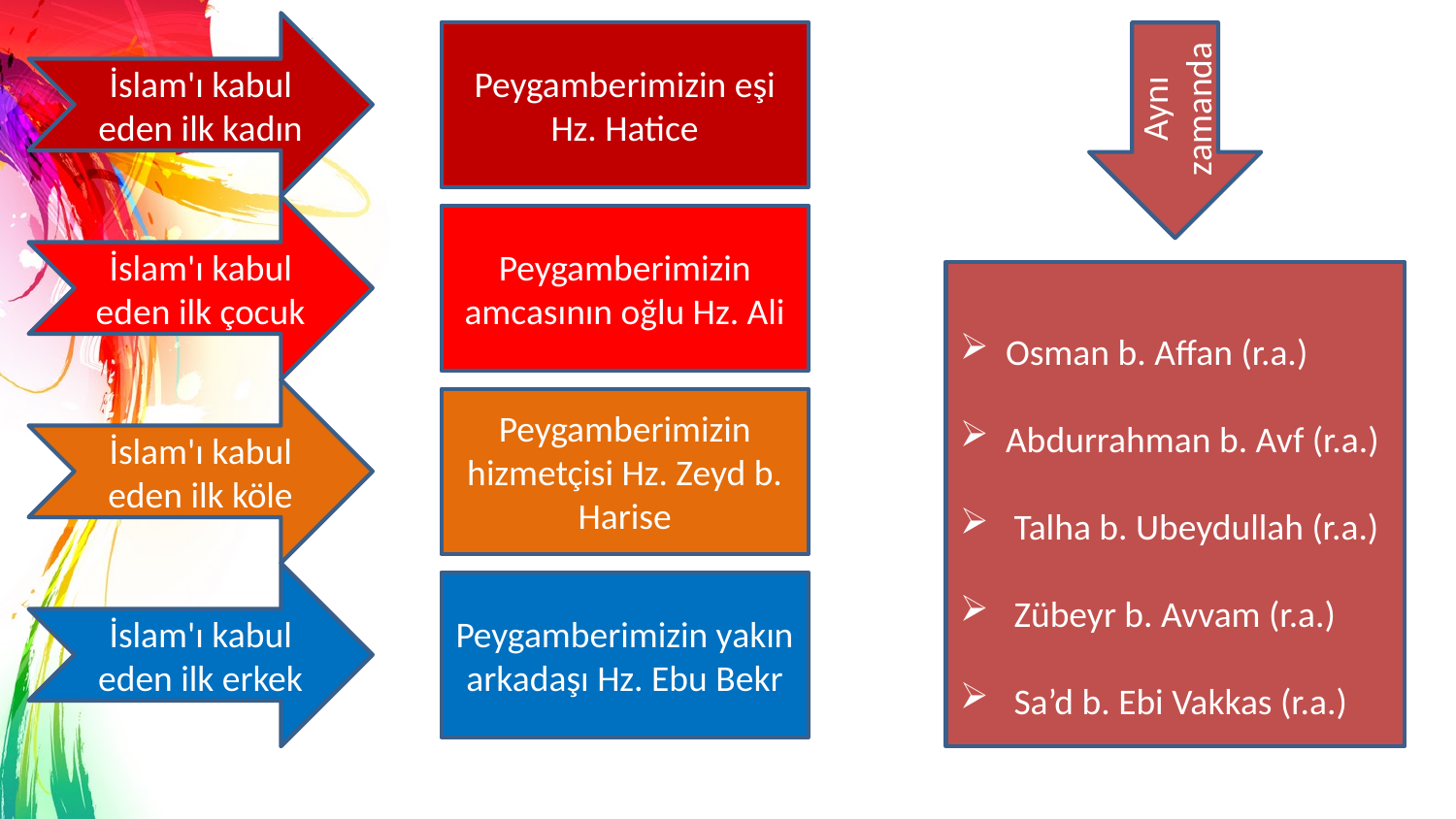

İslam'ı kabul eden ilk kadın
Peygamberimizin eşi Hz. Hatice
Aynı zamanda
İslam'ı kabul eden ilk çocuk
Peygamberimizin amcasının oğlu Hz. Ali
Osman b. Affan (r.a.)
Abdurrahman b. Avf (r.a.)
 Talha b. Ubeydullah (r.a.)
 Zübeyr b. Avvam (r.a.)
 Sa’d b. Ebi Vakkas (r.a.)
İslam'ı kabul eden ilk köle
Peygamberimizin hizmetçisi Hz. Zeyd b. Harise
İslam'ı kabul eden ilk erkek
Peygamberimizin yakın arkadaşı Hz. Ebu Bekr